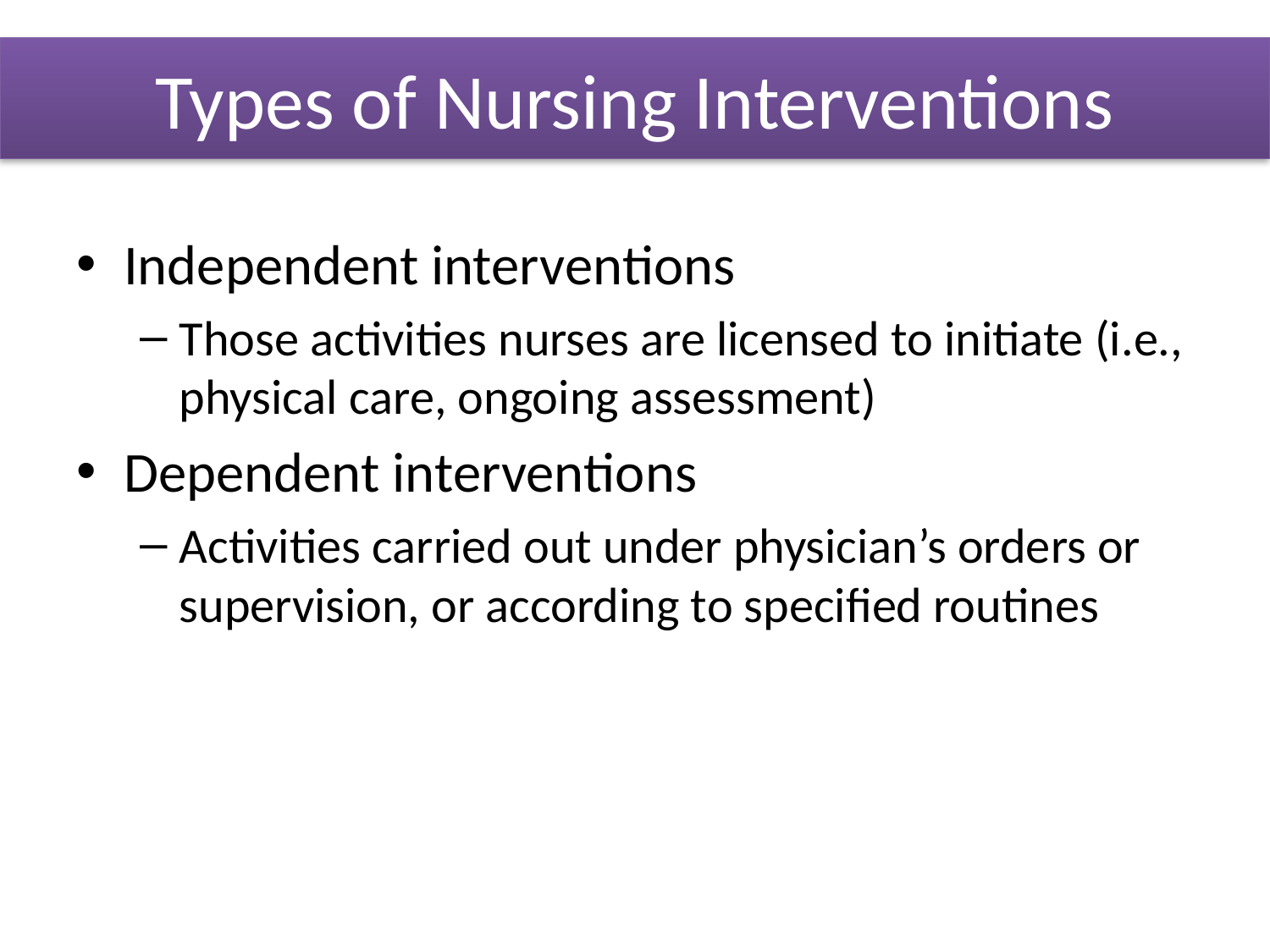

# Types of Nursing Interventions
Independent interventions
Those activities nurses are licensed to initiate (i.e., physical care, ongoing assessment)
Dependent interventions
Activities carried out under physician’s orders or supervision, or according to specified routines